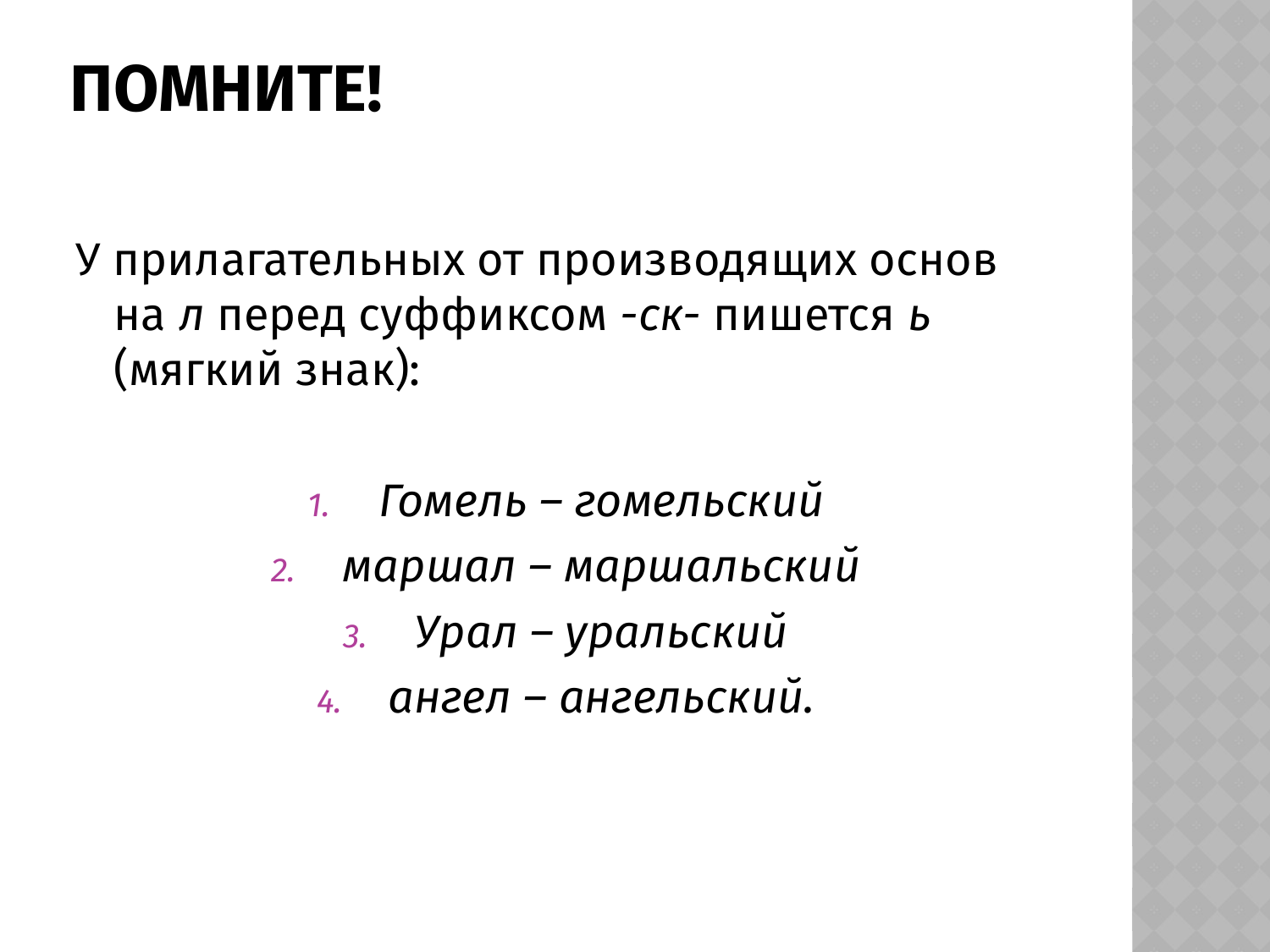

# Помните!
У прилагательных от производящих основ на л перед суффиксом -ск- пишется ь (мягкий знак):

Гомель – гомельский
маршал – маршальский
Урал – уральский
ангел – ангельский.